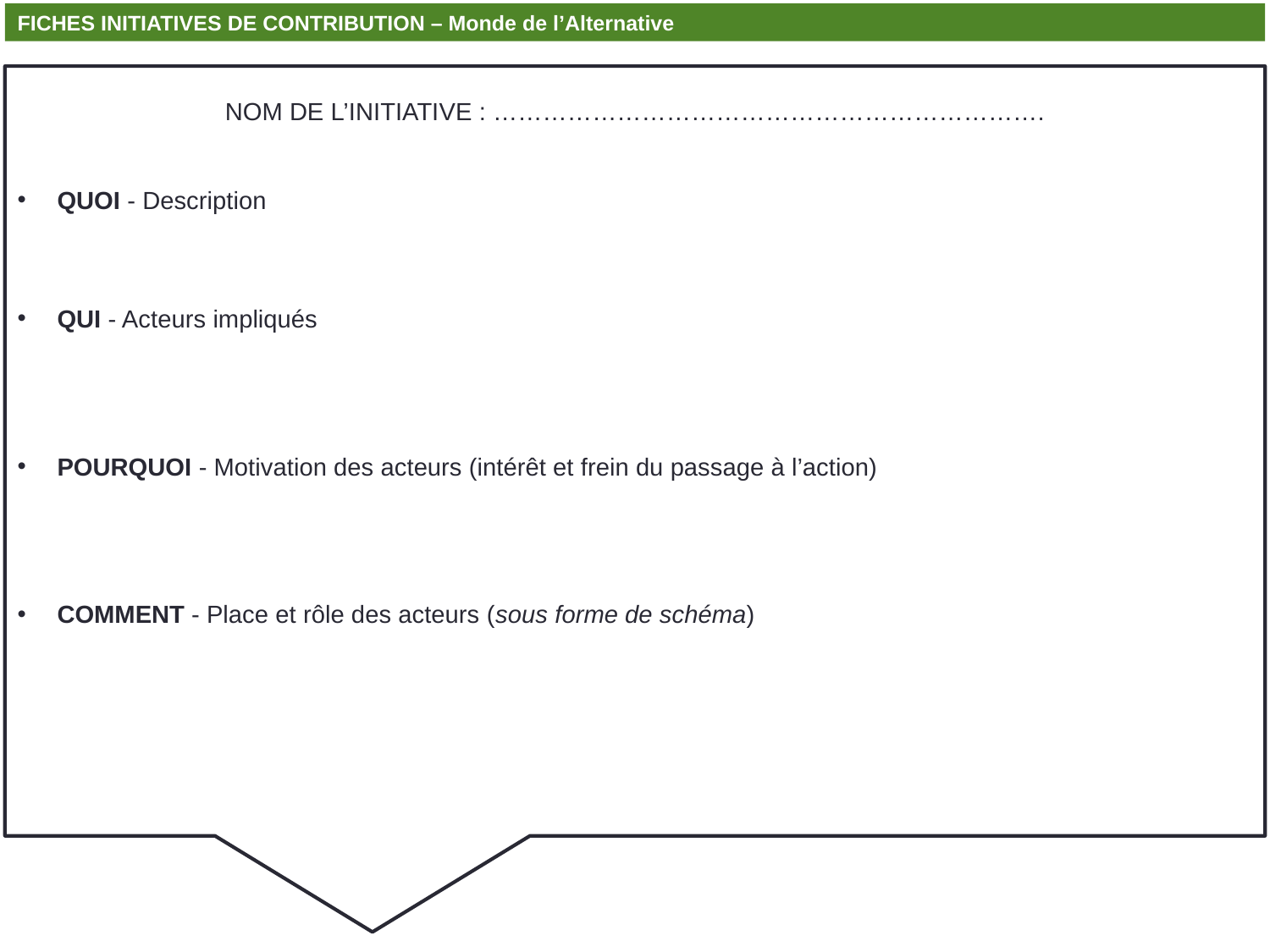

FICHES INITIATIVES DE CONTRIBUTION – Monde de l’Alternative
NOM DE L’INITIATIVE : ………………………………………………………….

QUOI - Description

QUI - Acteurs impliqués

POURQUOI - Motivation des acteurs (intérêt et frein du passage à l’action)

COMMENT - Place et rôle des acteurs (sous forme de schéma)